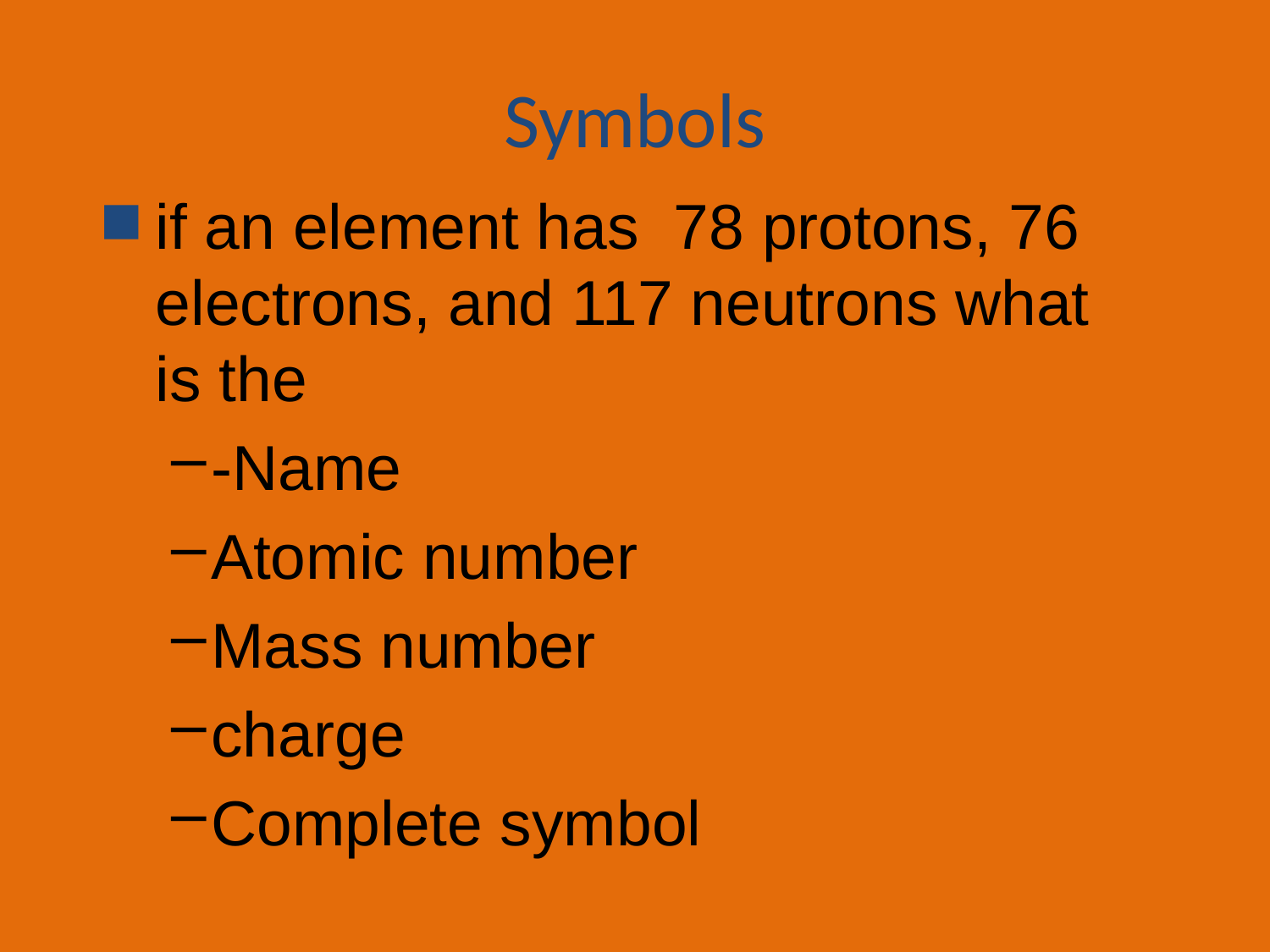

Symbols
if an element has  78 protons, 76 electrons, and 117 neutrons what is the
-Name
Atomic number
Mass number
charge
Complete symbol